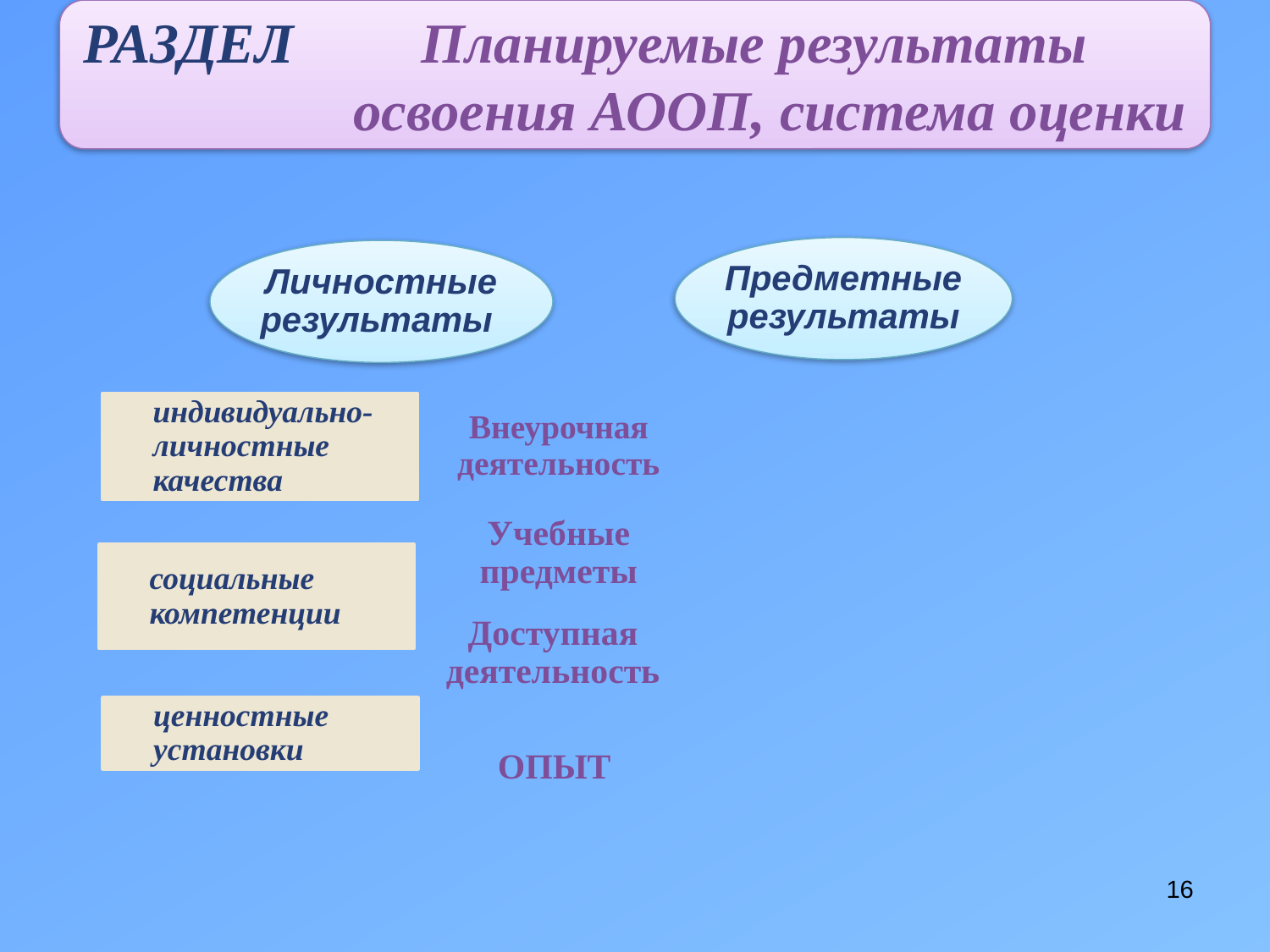

РАЗДЕЛ         Планируемые результаты
                   освоения АООП, система оценки

Предметные результаты

Личностные результаты

индивидуально-личностные качества
Внеурочная деятельность
Учебные предметы

социальные компетенции
Доступная деятельность

ценностные установки
ОПЫТ
16